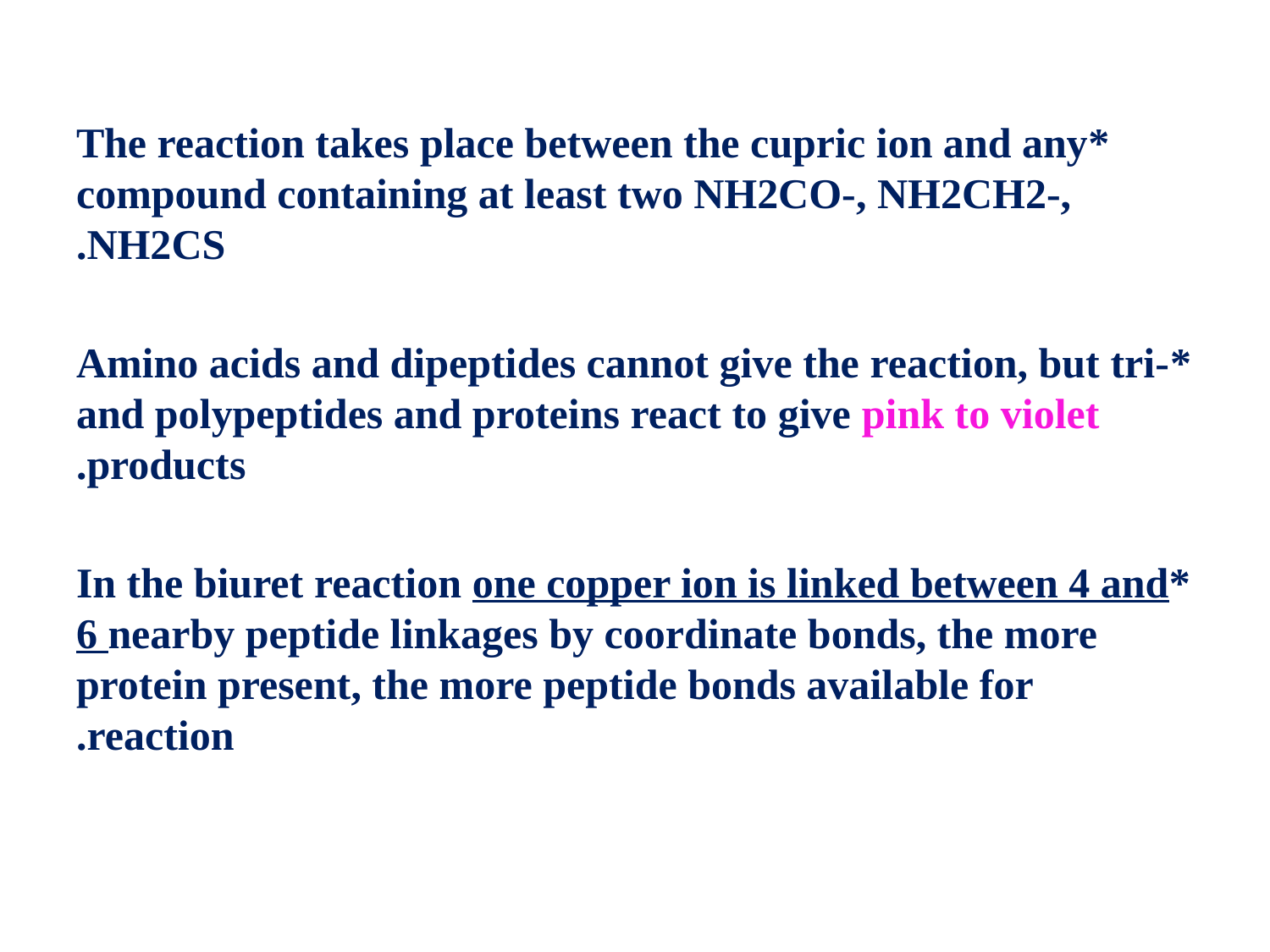

#
*The reaction takes place between the cupric ion and any compound containing at least two NH2CO-, NH2CH2-, NH2CS.

*Amino acids and dipeptides cannot give the reaction, but tri- and polypeptides and proteins react to give pink to violet products.

*In the biuret reaction one copper ion is linked between 4 and 6 nearby peptide linkages by coordinate bonds, the more protein present, the more peptide bonds available for reaction.